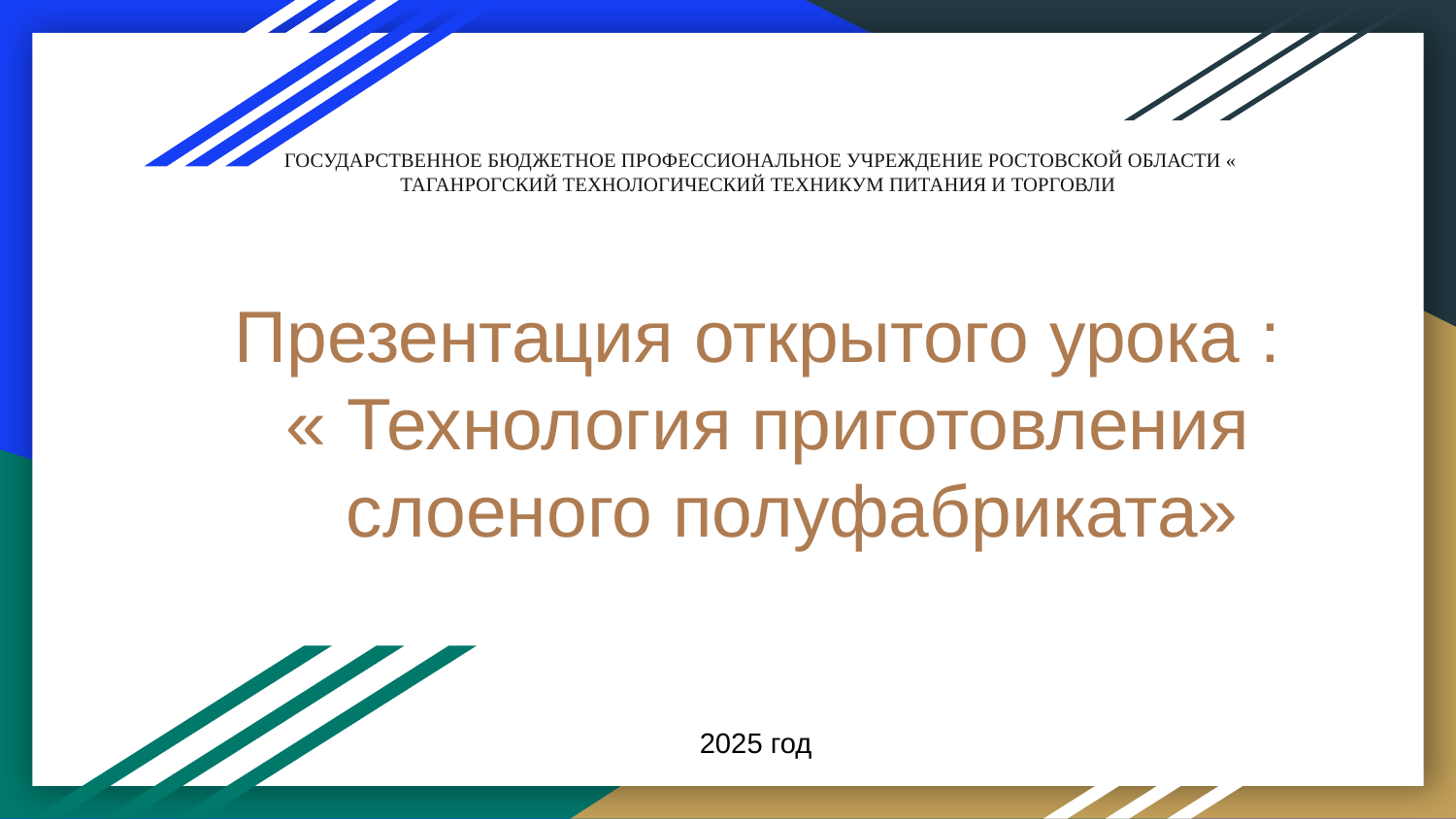

# ГОСУДАРСТВЕННОЕ БЮДЖЕТНОЕ ПРОФЕССИОНАЛЬНОЕ УЧРЕЖДЕНИЕ РОСТОВСКОЙ ОБЛАСТИ « ТАГАНРОГСКИЙ ТЕХНОЛОГИЧЕСКИЙ ТЕХНИКУМ ПИТАНИЯ И ТОРГОВЛИ
Презентация открытого урока :
« Технология приготовления слоеного полуфабриката»
2025 год